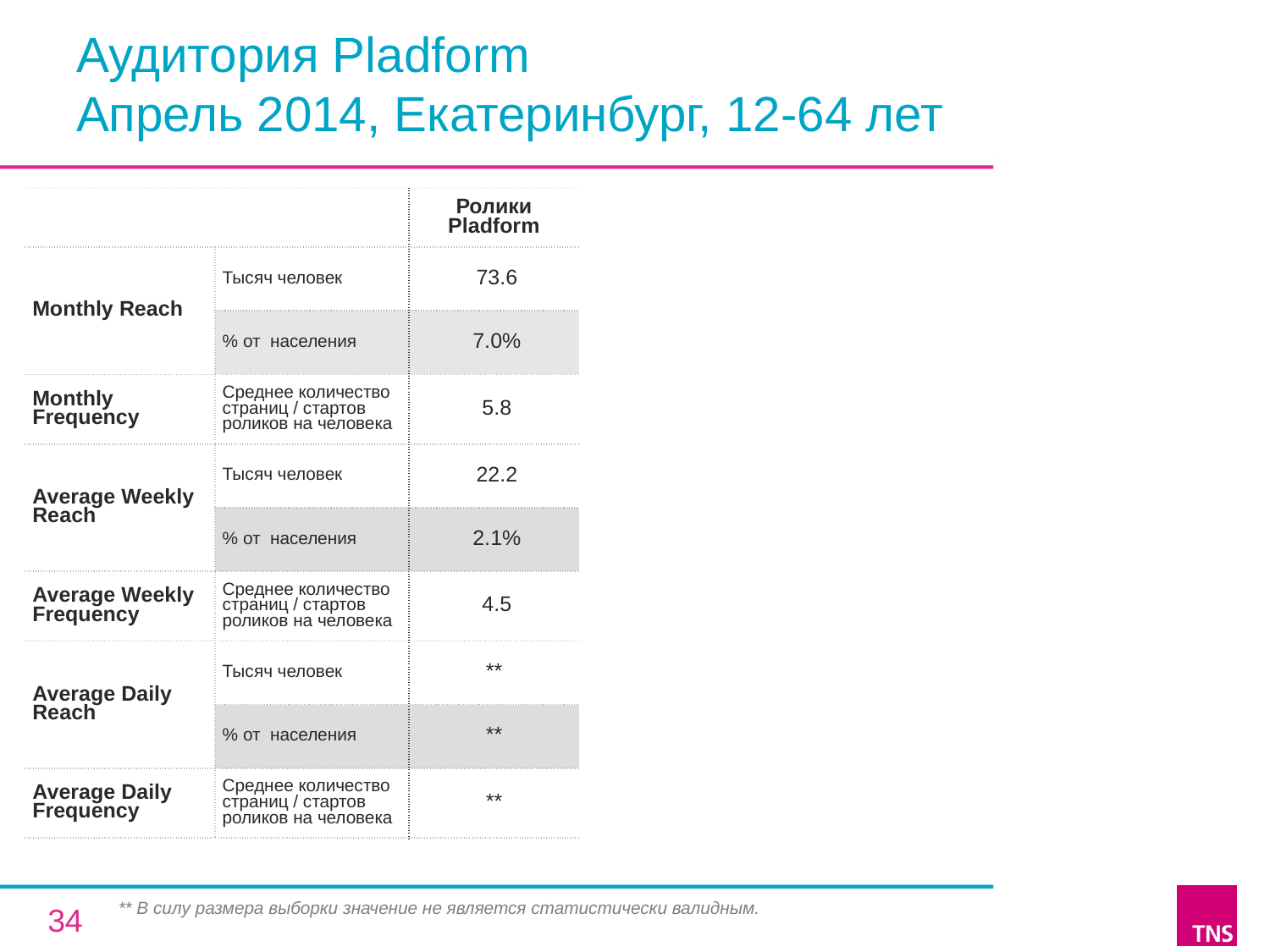

# Аудитория Pladform Апрель 2014, Екатеринбург, 12-64 лет
|  |  | Ролики Pladform |
| --- | --- | --- |
| Monthly Reach | Тысяч человек | 73.6 |
|  | % от населения | 7.0% |
| Monthly Frequency | Среднее количество страниц / стартов роликов на человека | 5.8 |
| Average Weekly Reach | Тысяч человек | 22.2 |
|  | % от населения | 2.1% |
| Average Weekly Frequency | Среднее количество страниц / стартов роликов на человека | 4.5 |
| Average Daily Reach | Тысяч человек | \*\* |
|  | % от населения | \*\* |
| Average Daily Frequency | Среднее количество страниц / стартов роликов на человека | \*\* |
** В силу размера выборки значение не является статистически валидным.
34